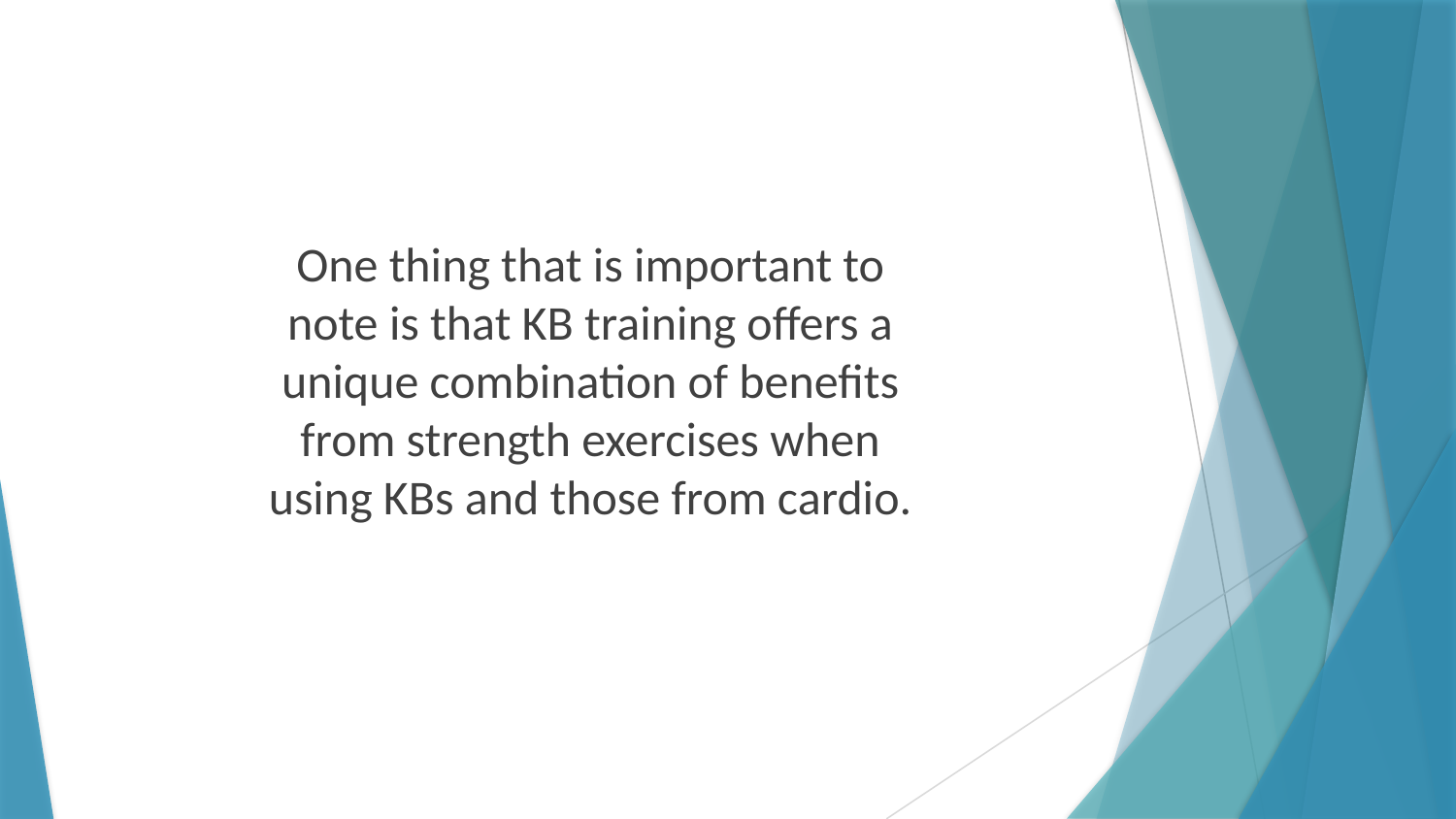

One thing that is important to note is that KB training offers a unique combination of benefits from strength exercises when using KBs and those from cardio.